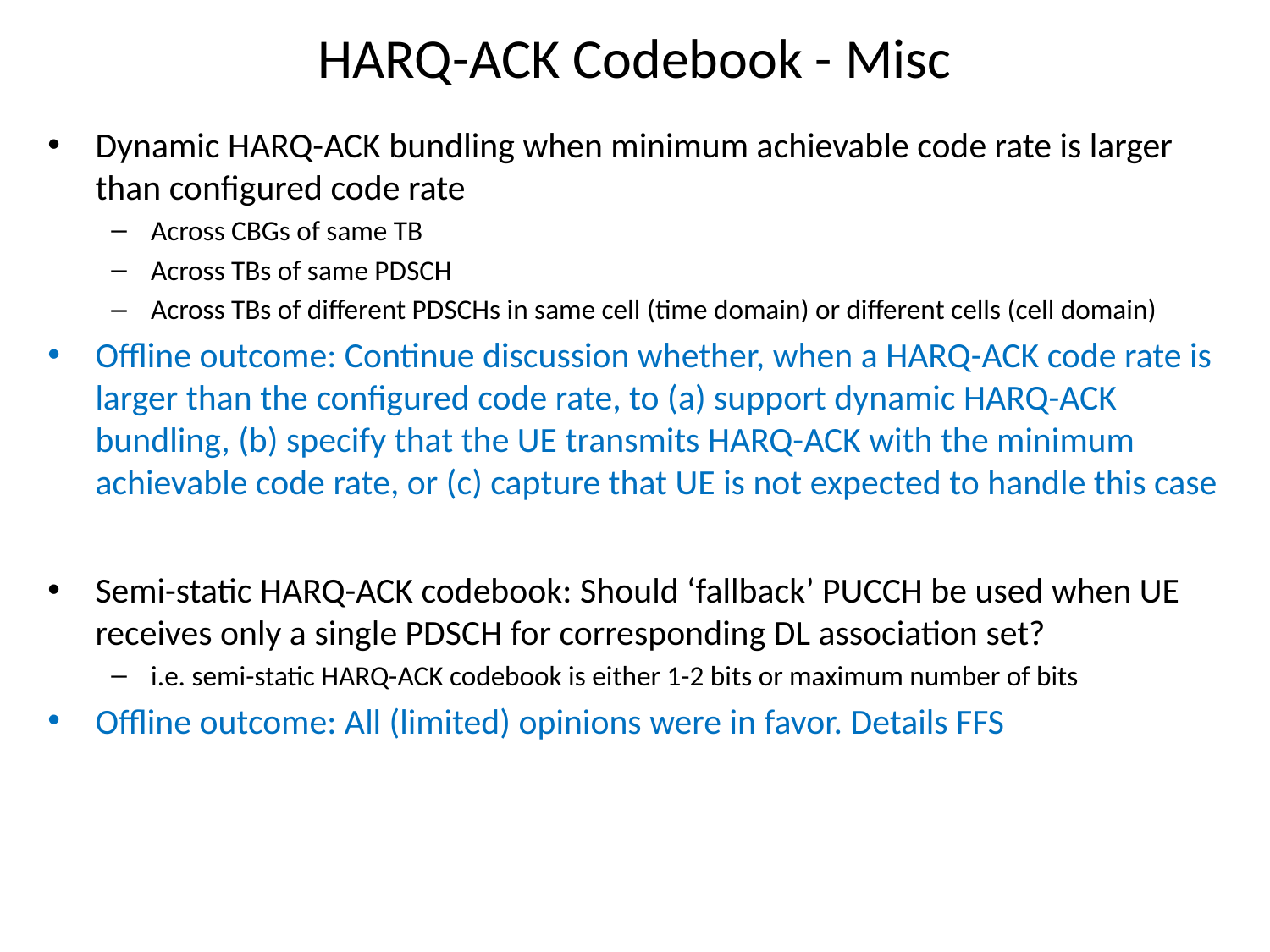

# HARQ-ACK Codebook - Misc
Dynamic HARQ-ACK bundling when minimum achievable code rate is larger than configured code rate
Across CBGs of same TB
Across TBs of same PDSCH
Across TBs of different PDSCHs in same cell (time domain) or different cells (cell domain)
Offline outcome: Continue discussion whether, when a HARQ-ACK code rate is larger than the configured code rate, to (a) support dynamic HARQ-ACK bundling, (b) specify that the UE transmits HARQ-ACK with the minimum achievable code rate, or (c) capture that UE is not expected to handle this case

Semi-static HARQ-ACK codebook: Should ‘fallback’ PUCCH be used when UE receives only a single PDSCH for corresponding DL association set?
i.e. semi-static HARQ-ACK codebook is either 1-2 bits or maximum number of bits
Offline outcome: All (limited) opinions were in favor. Details FFS